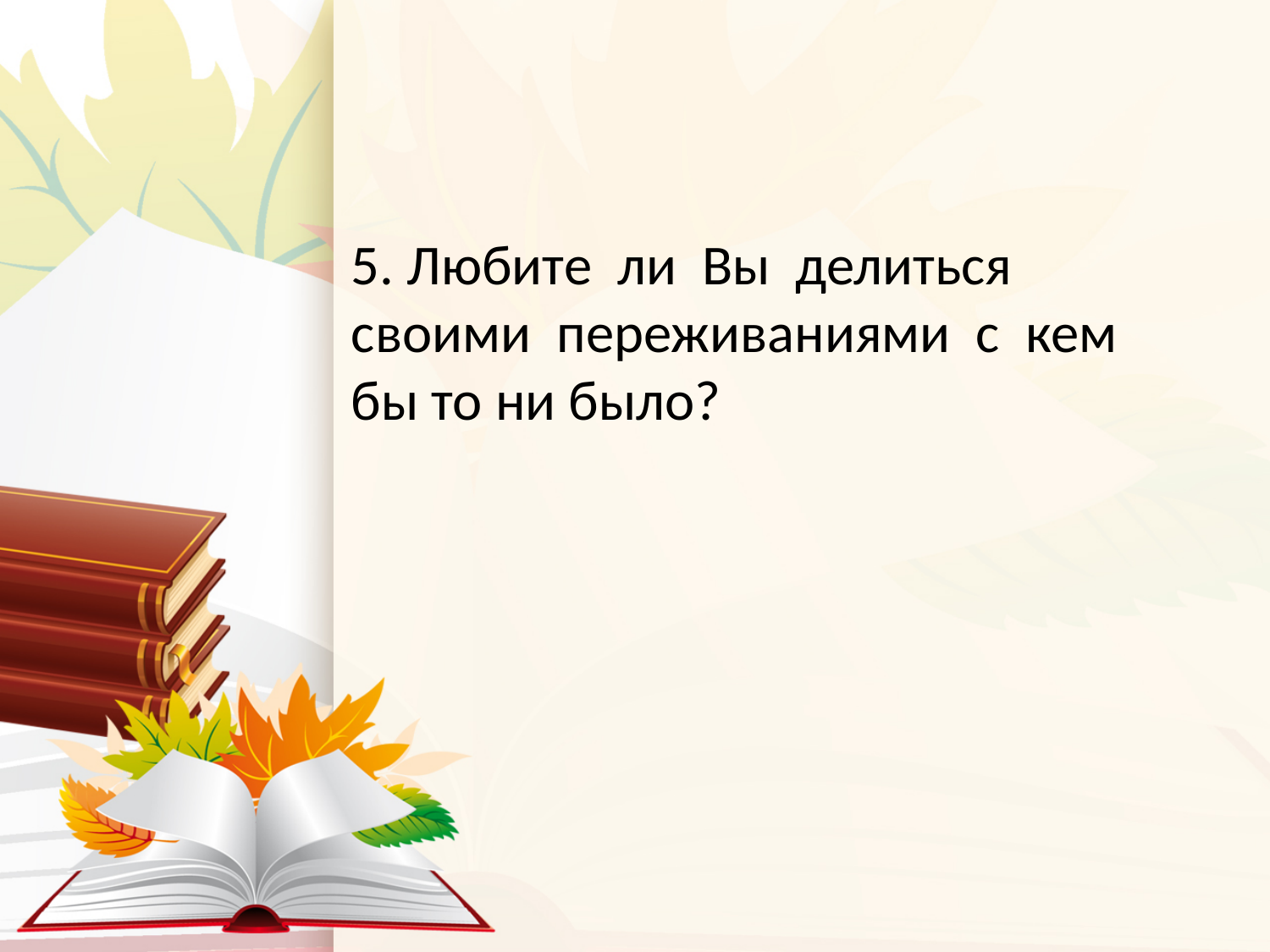

5. Любите  ли  Вы  делиться  своими  переживаниями  с  кем  бы то ни было?